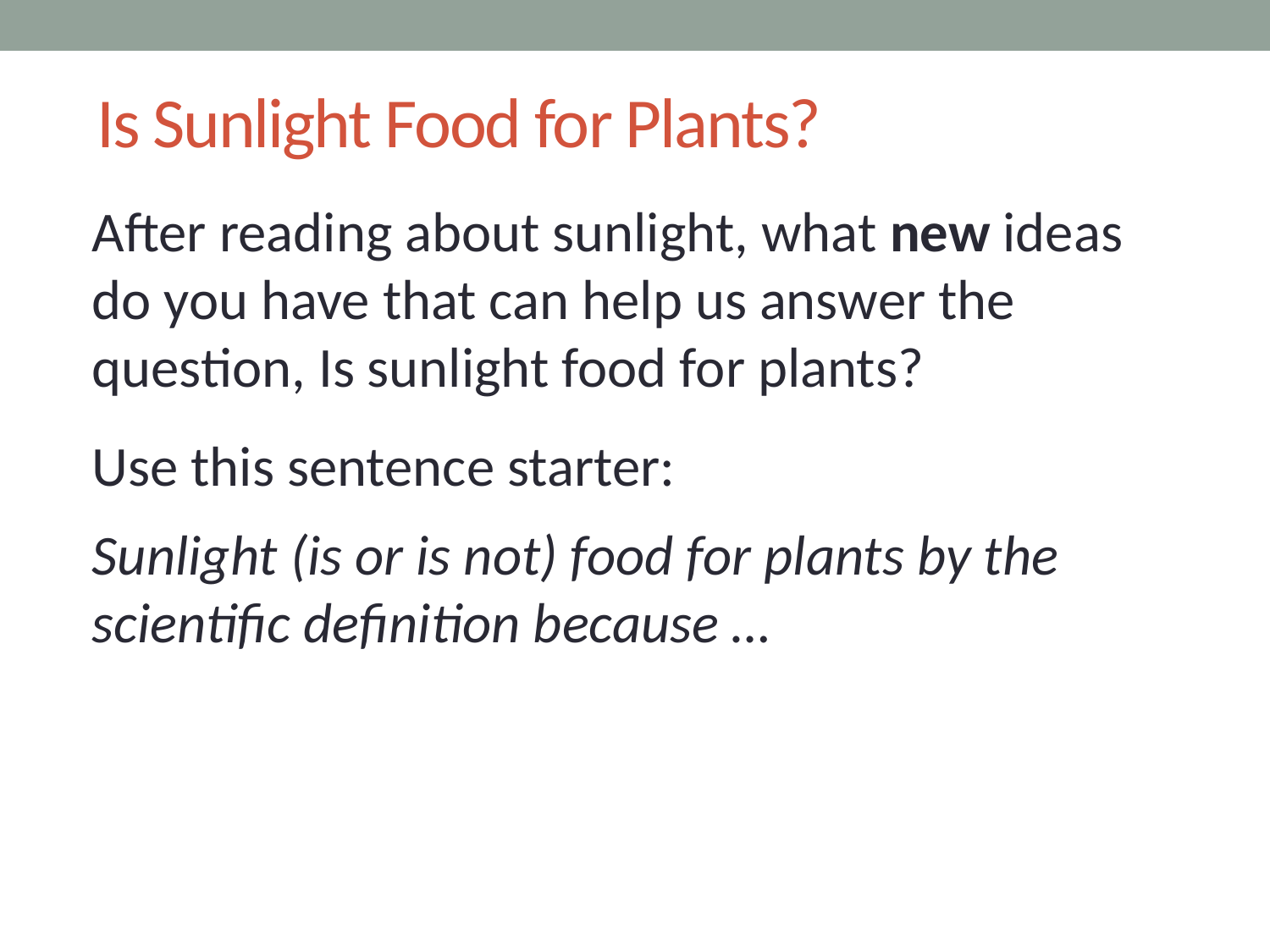

# Is Sunlight Food for Plants?
After reading about sunlight, what new ideas do you have that can help us answer the question, Is sunlight food for plants?
Use this sentence starter:
Sunlight (is or is not) food for plants by the scientific definition because …